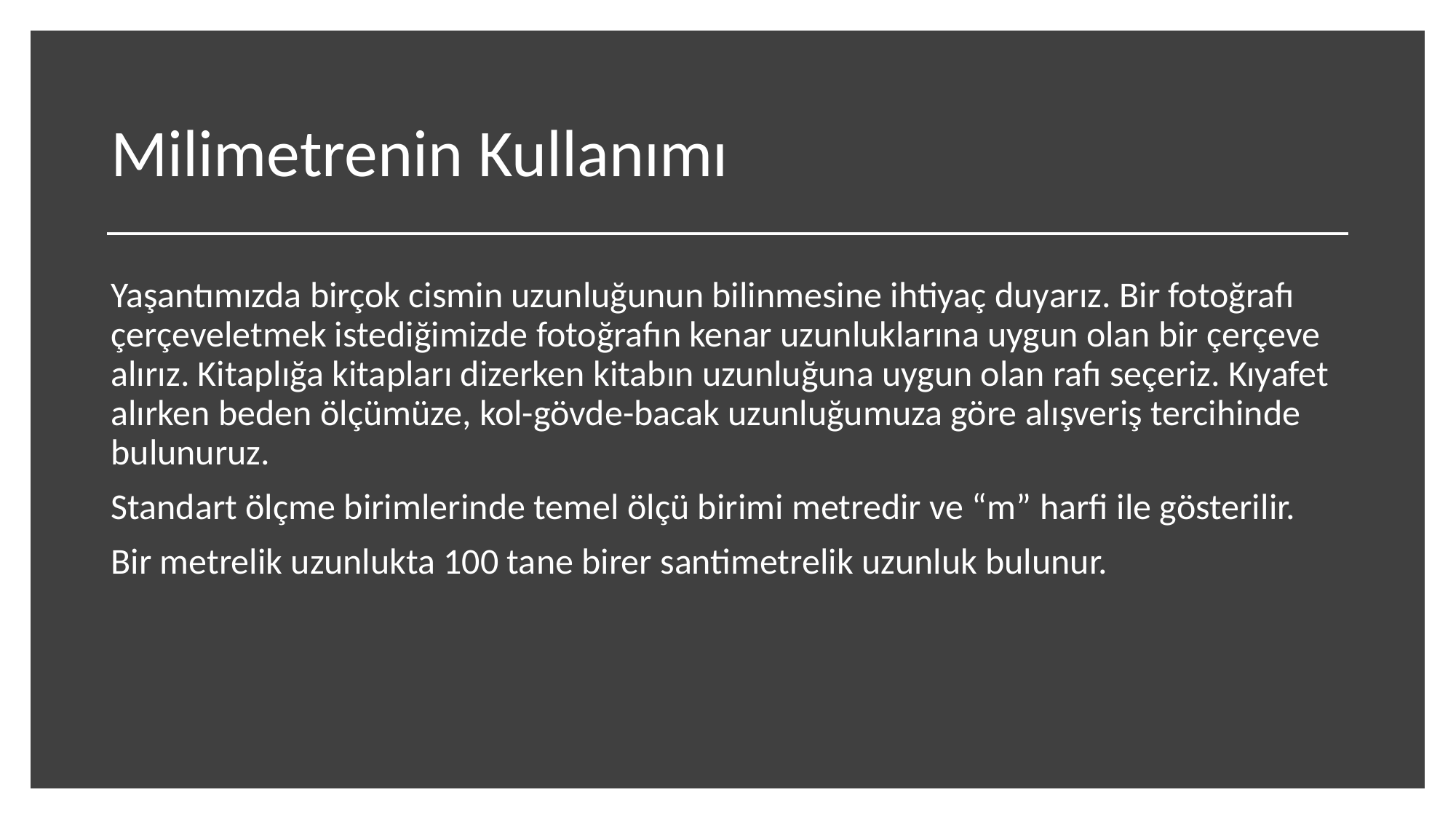

# Milimetrenin Kullanımı
Yaşantımızda birçok cismin uzunluğunun bilinmesine ihtiyaç duyarız. Bir fotoğrafı çerçeveletmek istediğimizde fotoğrafın kenar uzunluklarına uygun olan bir çerçeve alırız. Kitaplığa kitapları dizerken kitabın uzunluğuna uygun olan rafı seçeriz. Kıyafet alırken beden ölçümüze, kol-gövde-bacak uzunluğumuza göre alışveriş tercihinde bulunuruz.
Standart ölçme birimlerinde temel ölçü birimi metredir ve “m” harfi ile gösterilir.
Bir metrelik uzunlukta 100 tane birer santimetrelik uzunluk bulunur.